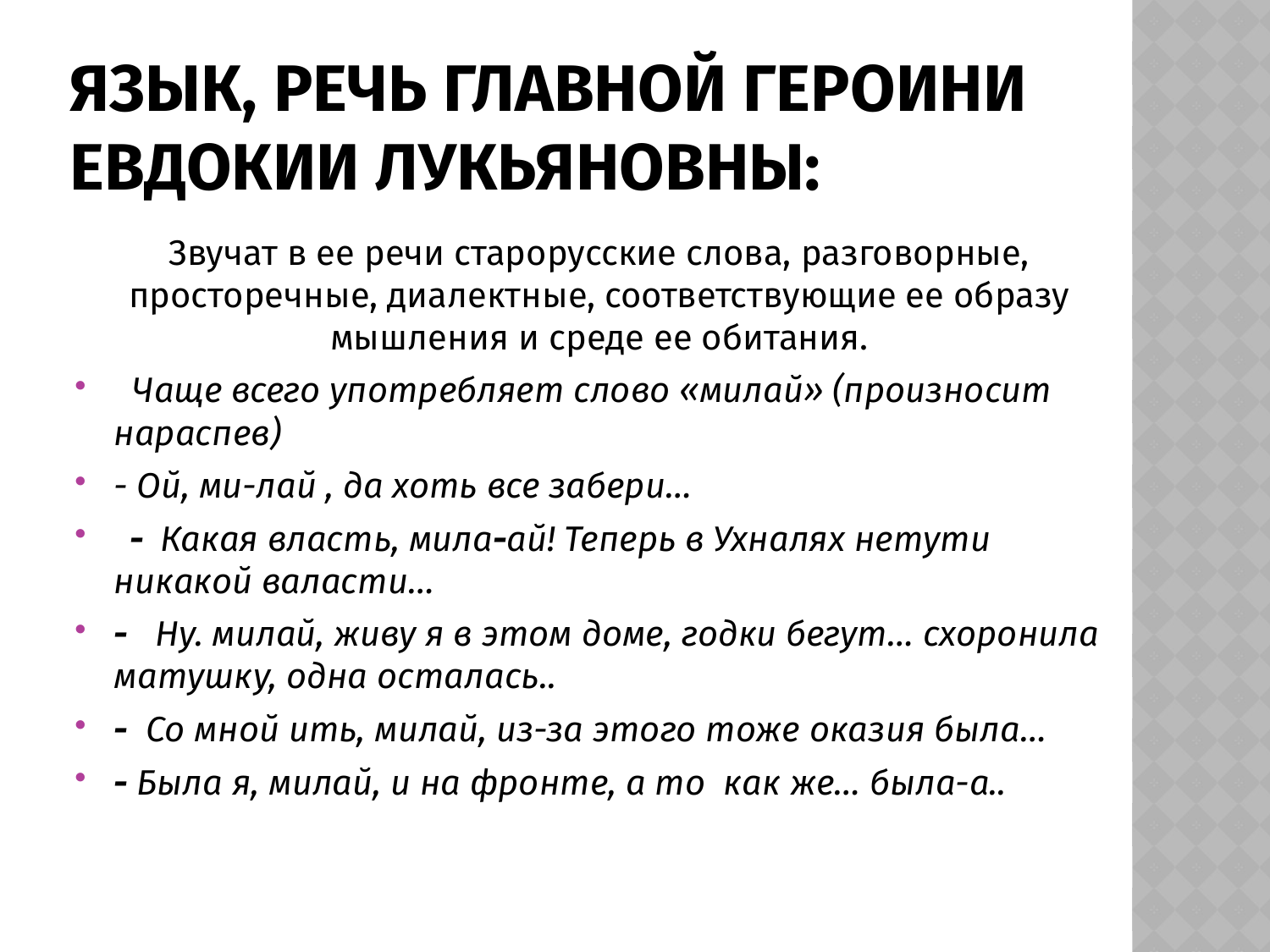

# Язык, речь главной героини  Евдокии Лукьяновны:
Звучат в ее речи старорусские слова, разговорные, просторечные, диалектные, соответствующие ее образу мышления и среде ее обитания.
  Чаще всего употребляет слово «милай» (произносит нараспев)
- Ой, ми-лай , да хоть все забери…
  -  Какая власть, мила-ай! Теперь в Ухналях нетути никакой валасти…
-   Ну. милай, живу я в этом доме, годки бегут… схоронила матушку, одна осталась..
-  Со мной ить, милай, из-за этого тоже оказия была…
- Была я, милай, и на фронте, а то  как же… была-а..